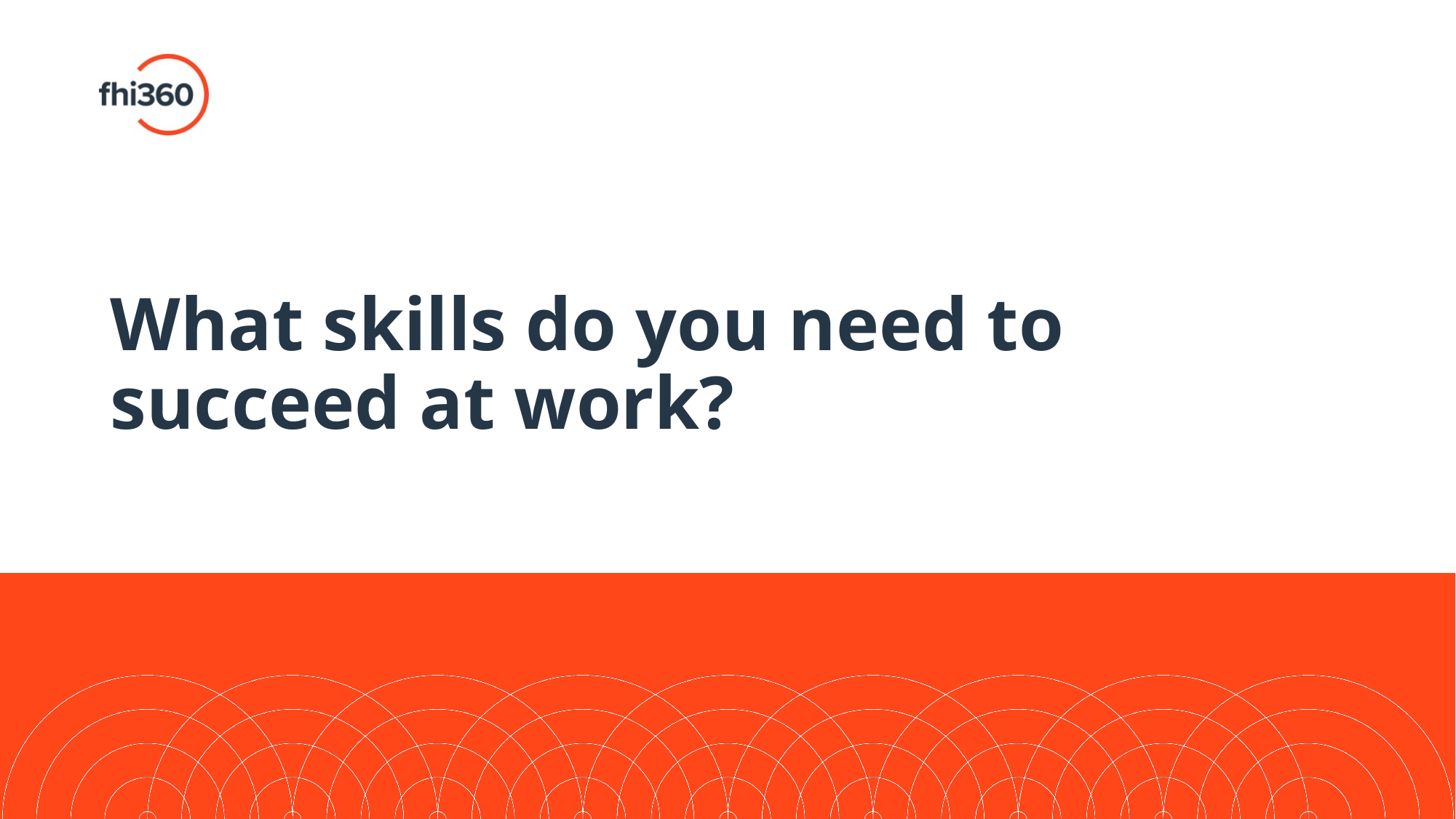

# What skills do you need to succeed at work?